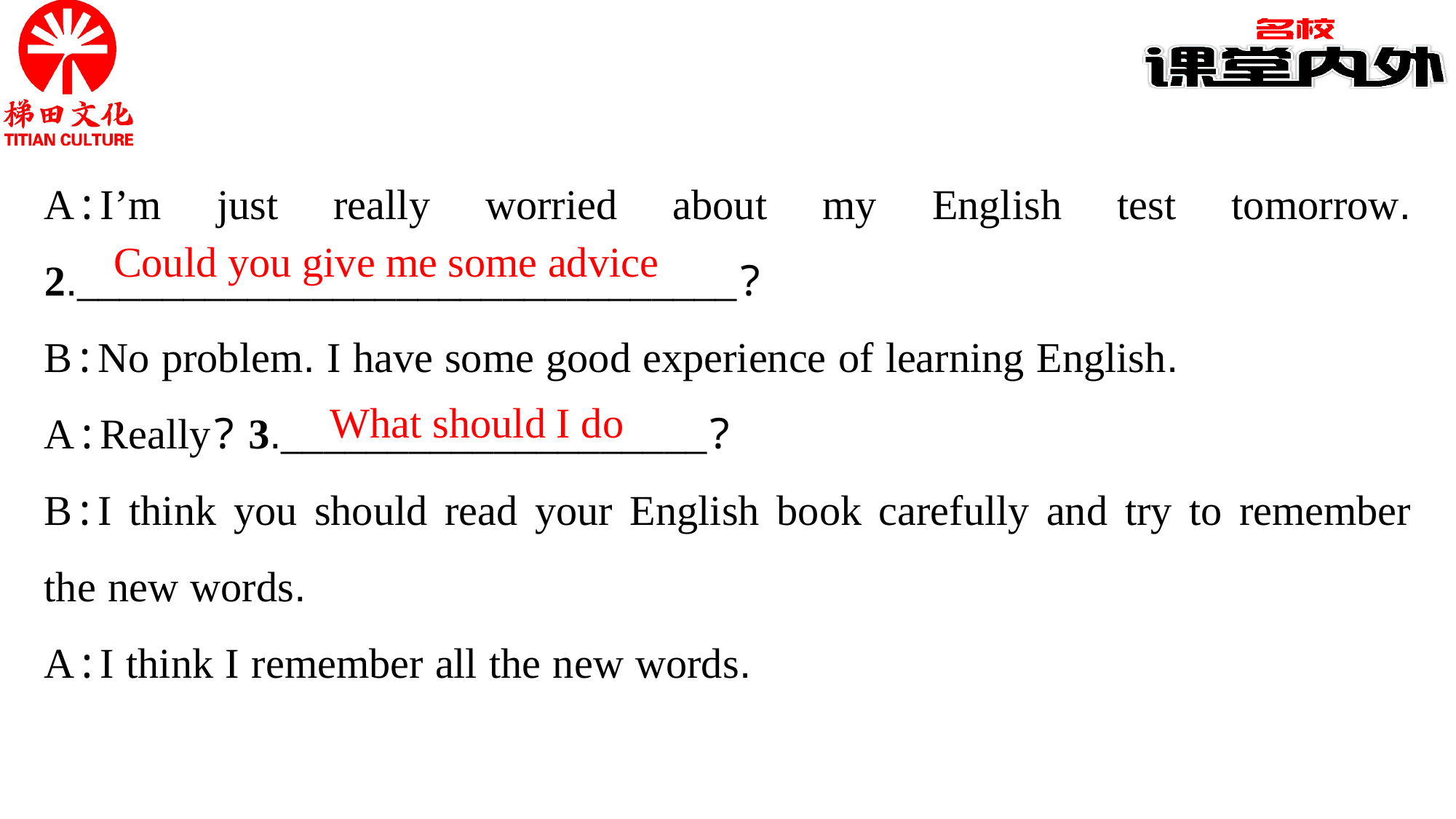

A:I’m just really worried about my English test tomorrow. 2._______________________________?
B:No problem. I have some good experience of learning English.
A:Really? 3.____________________?
B:I think you should read your English book carefully and try to remember the new words.
A:I think I remember all the new words.
Could you give me some advice
What should I do